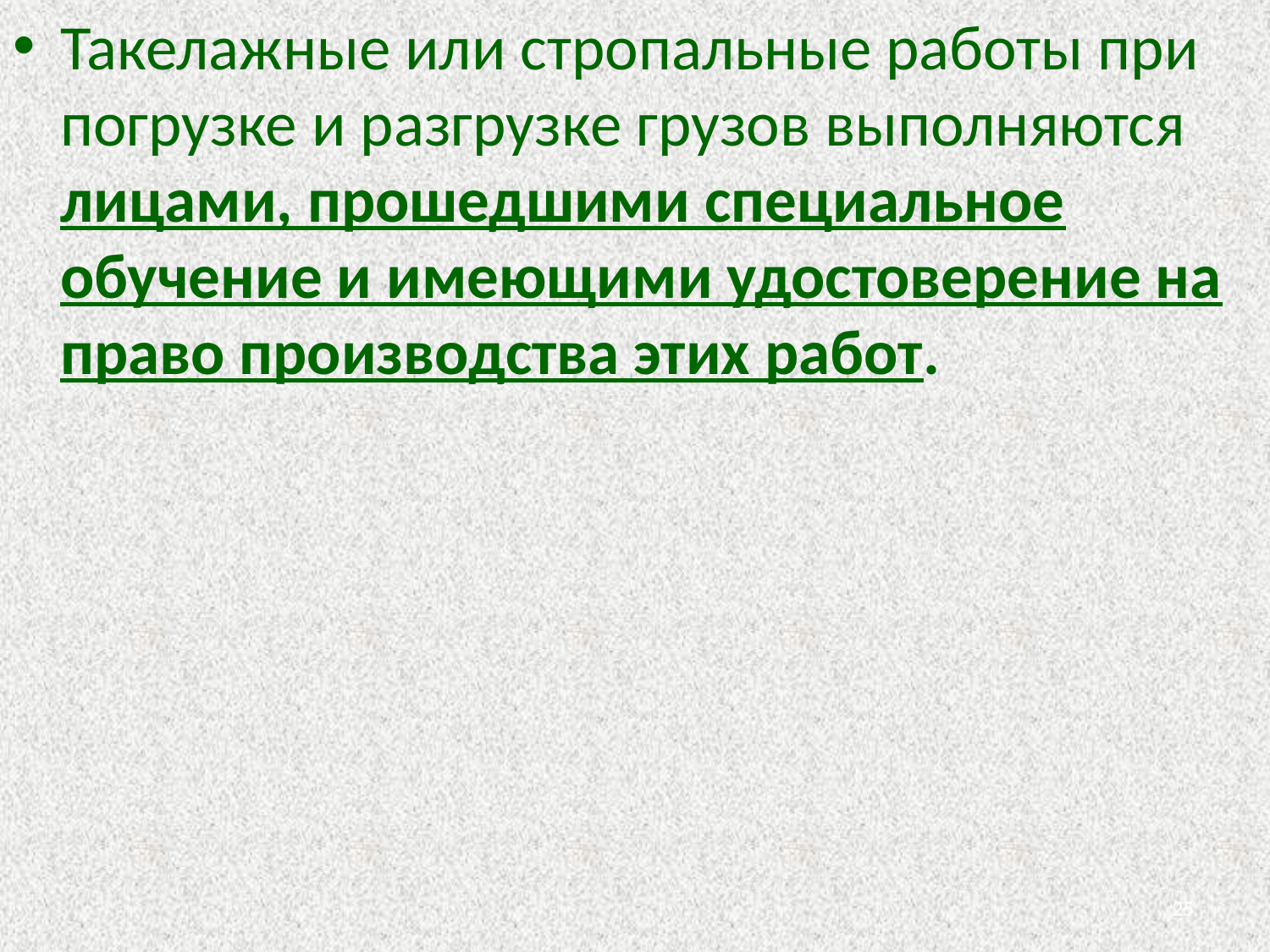

Такелажные или стропальные работы при погрузке и разгрузке грузов выполняются лицами, прошедшими специальное обучение и имеющими удостоверение на право производства этих работ.

25